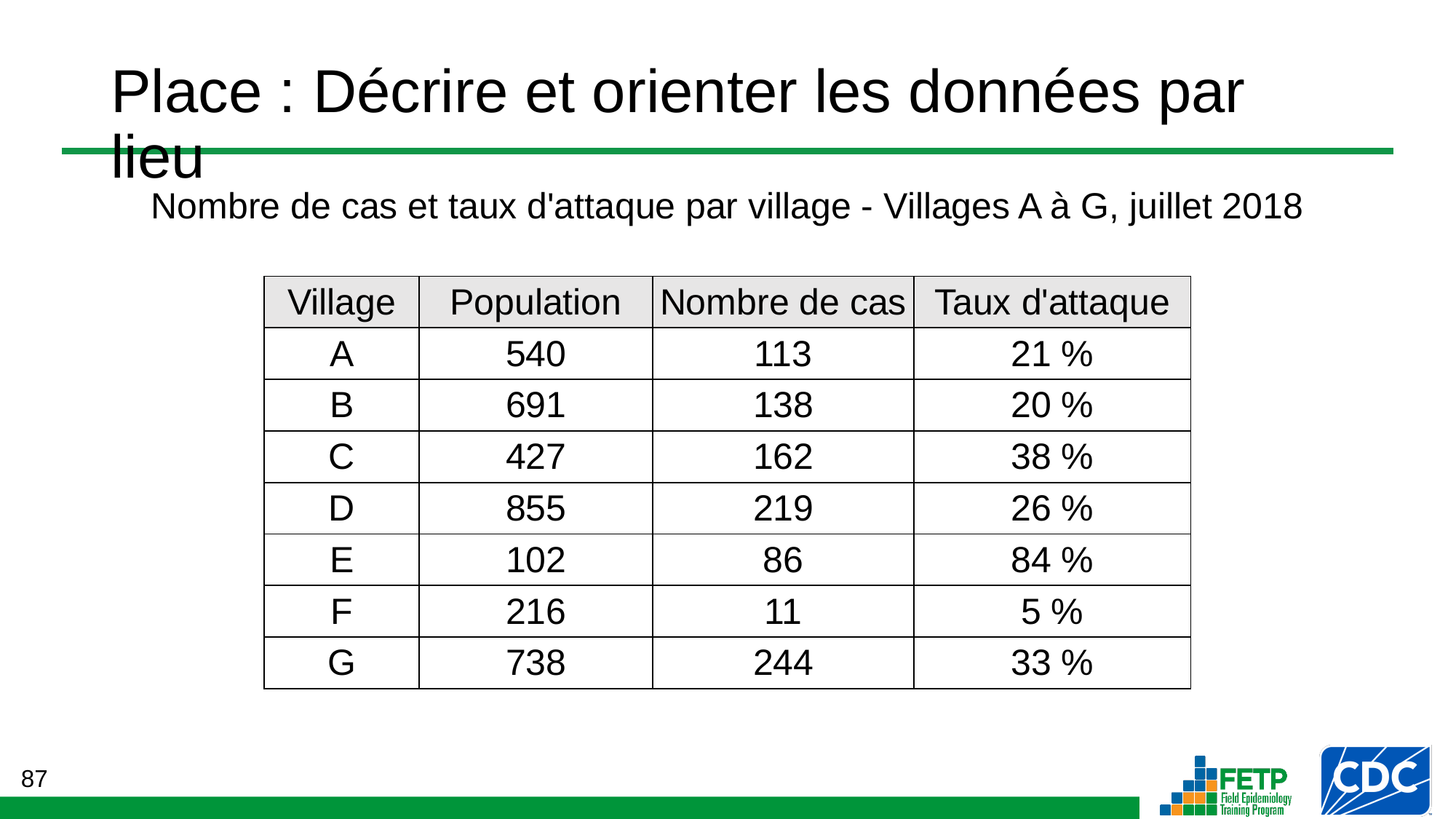

# Place : Décrire et orienter les données par lieu
Nombre de cas et taux d'attaque par village - Villages A à G, juillet 2018
| Village | Population | Nombre de cas | Taux d'attaque |
| --- | --- | --- | --- |
| A | 540 | 113 | 21 % |
| B | 691 | 138 | 20 % |
| C | 427 | 162 | 38 % |
| D | 855 | 219 | 26 % |
| E | 102 | 86 | 84 % |
| F | 216 | 11 | 5 % |
| G | 738 | 244 | 33 % |